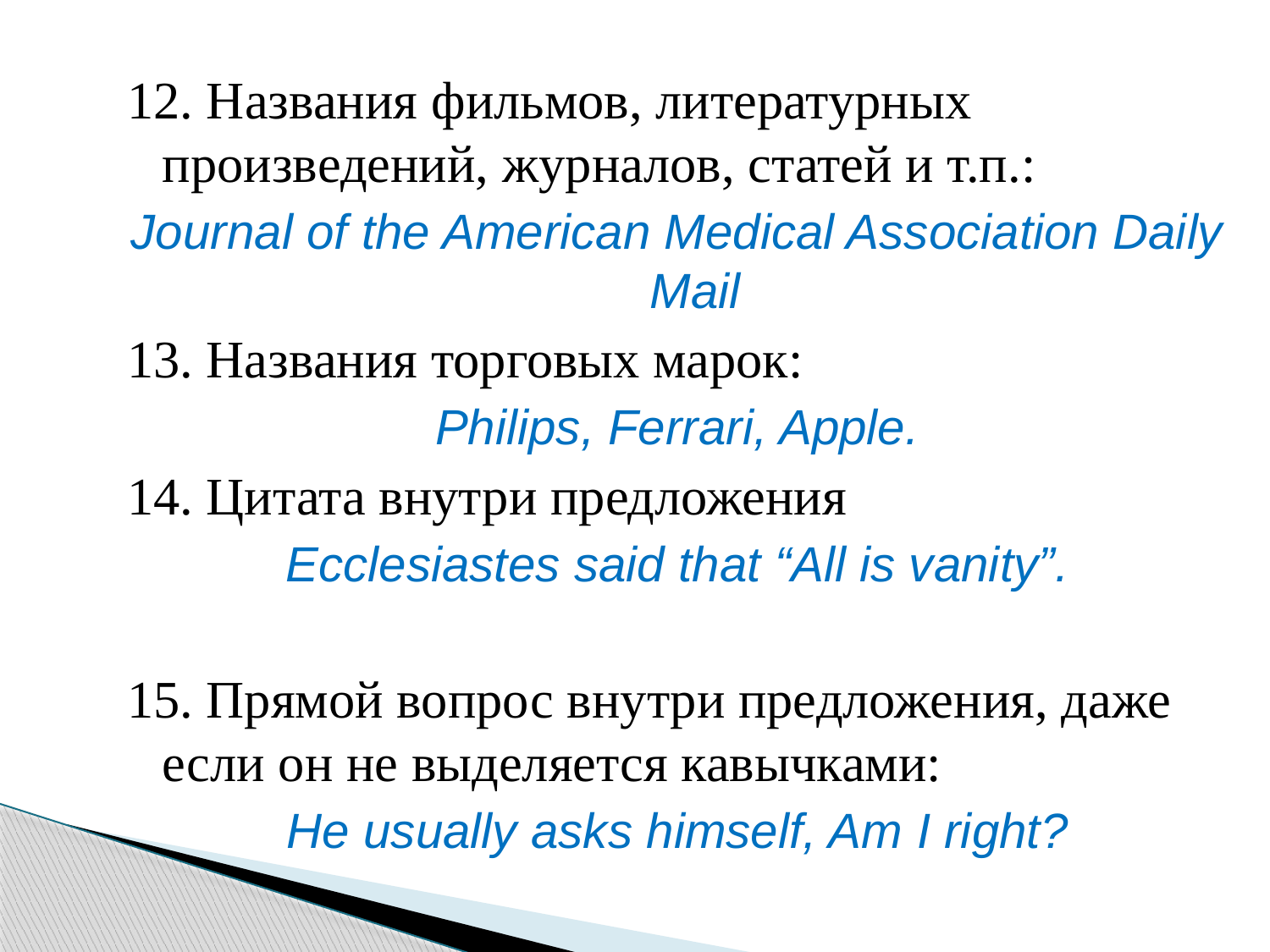

12. Названия фильмов, литературных произведений, журналов, статей и т.п.:
Journal of the American Medical Association Daily Mail
13. Названия торговых марок:
Philips, Ferrari, Apple.
14. Цитата внутри предложения
Ecclesiastes said that “All is vanity”.

15. Прямой вопрос внутри предложения, даже если он не выделяется кавычками:
Не usually asks himself, Am I right?